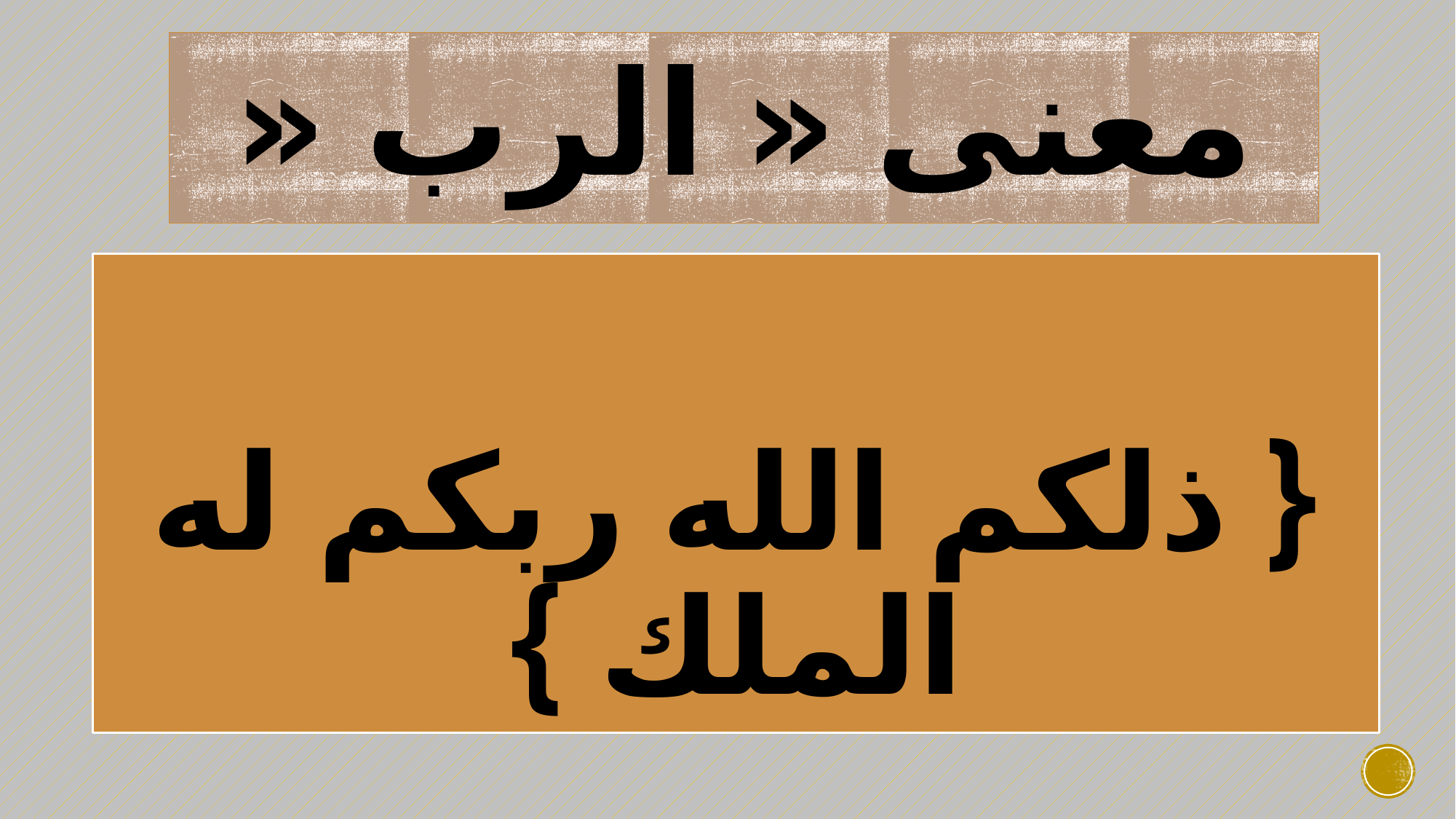

# معنى « الرب «

{ ذلكم الله ربكم له الملك }